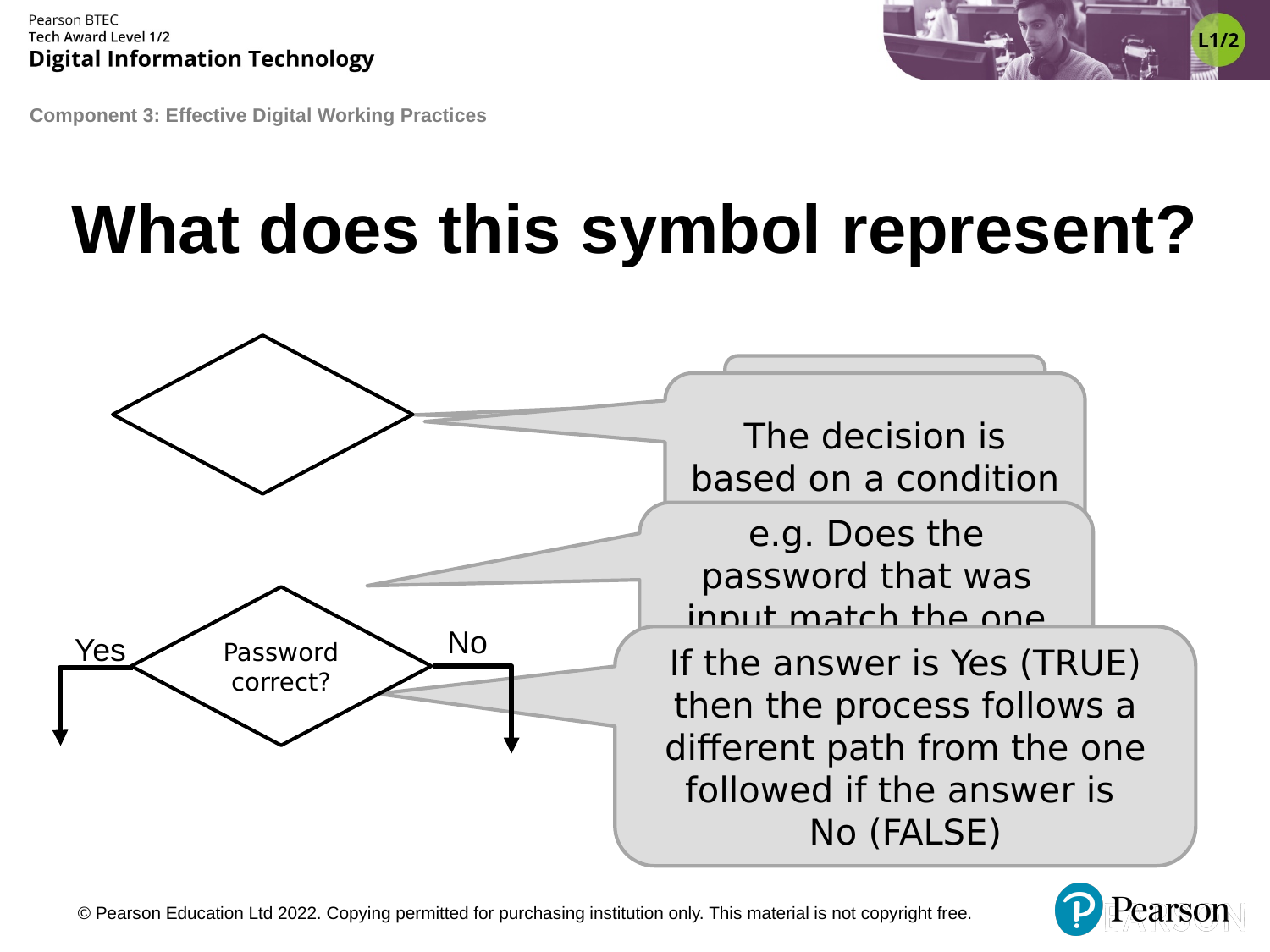

# What does this symbol represent?

Decision

The decision is based on a condition

e.g. Does the password that was input match the one stored on the system?

Password correct?
No

Yes

If the answer is Yes (TRUE) then the process follows a different path from the one followed if the answer is
No (FALSE)
© Pearson Education Ltd 2022. Copying permitted for purchasing institution only. This material is not copyright free.